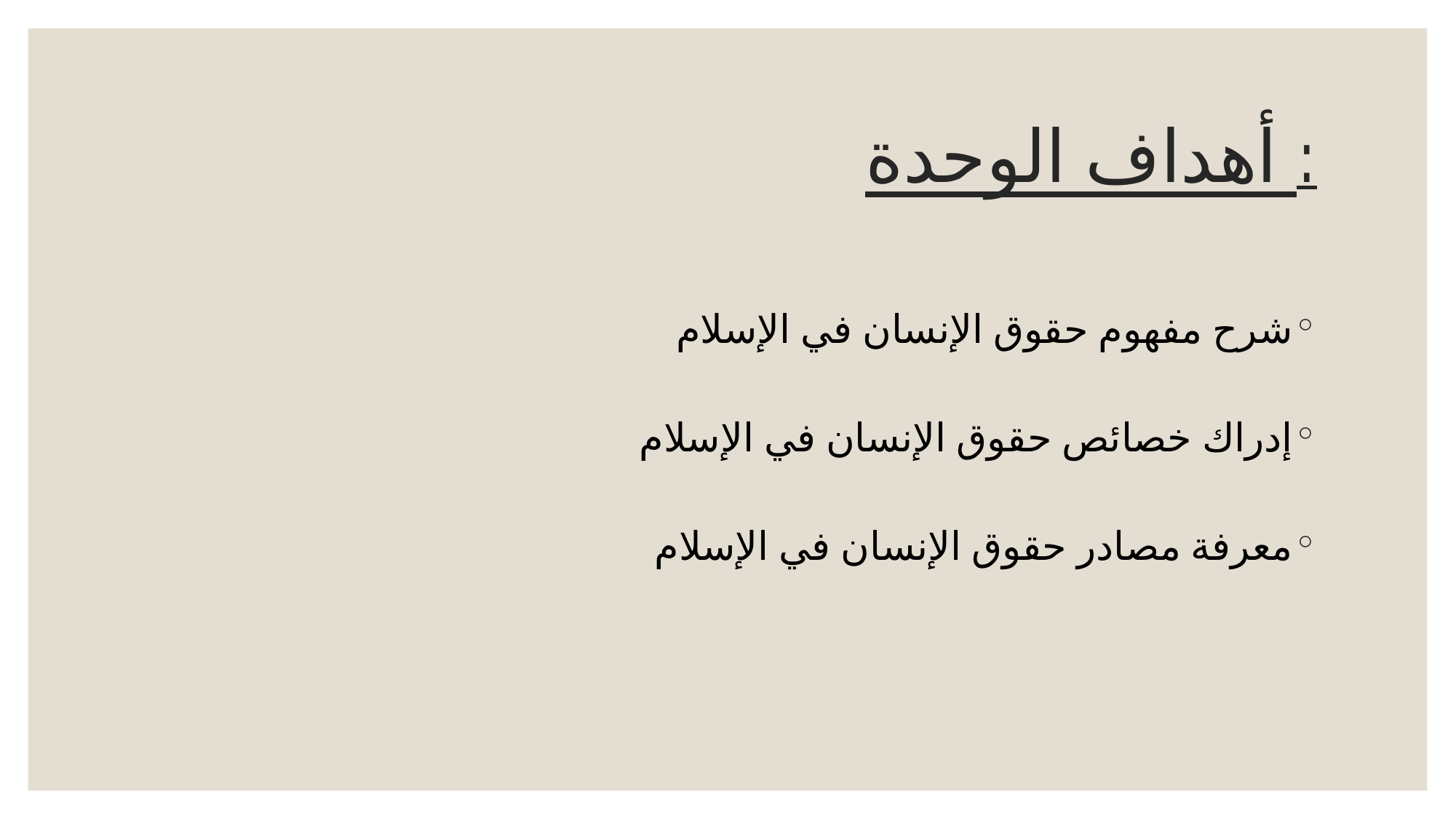

# أهداف الوحدة :
شرح مفهوم حقوق الإنسان في الإسلام
إدراك خصائص حقوق الإنسان في الإسلام
معرفة مصادر حقوق الإنسان في الإسلام